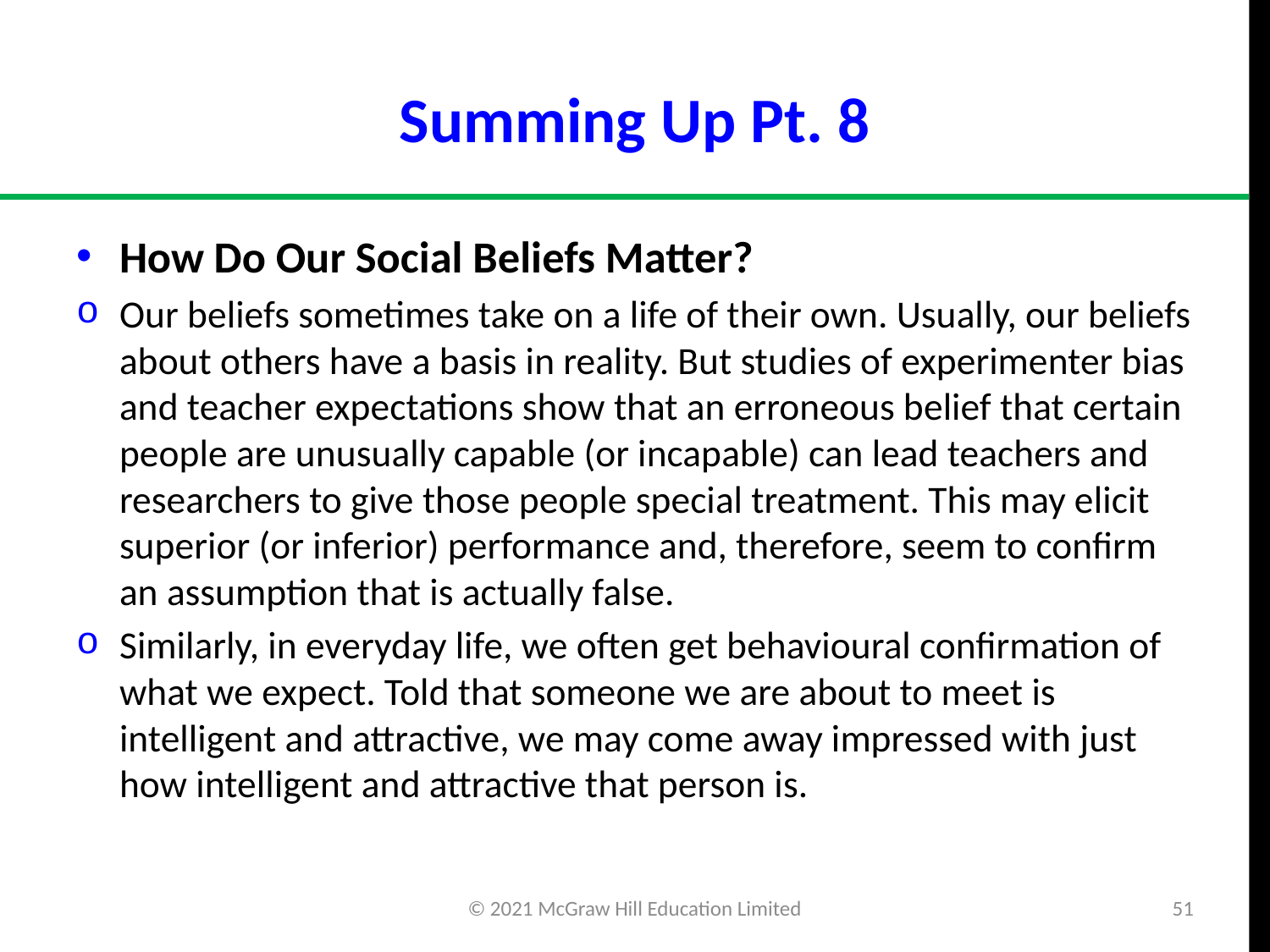

# Summing Up Pt. 8
How Do Our Social Beliefs Matter?
Our beliefs sometimes take on a life of their own. Usually, our beliefs about others have a basis in reality. But studies of experimenter bias and teacher expectations show that an erroneous belief that certain people are unusually capable (or incapable) can lead teachers and researchers to give those people special treatment. This may elicit superior (or inferior) performance and, therefore, seem to confirm an assumption that is actually false.
Similarly, in everyday life, we often get behavioural confirmation of what we expect. Told that someone we are about to meet is intelligent and attractive, we may come away impressed with just how intelligent and attractive that person is.
© 2021 McGraw Hill Education Limited
51